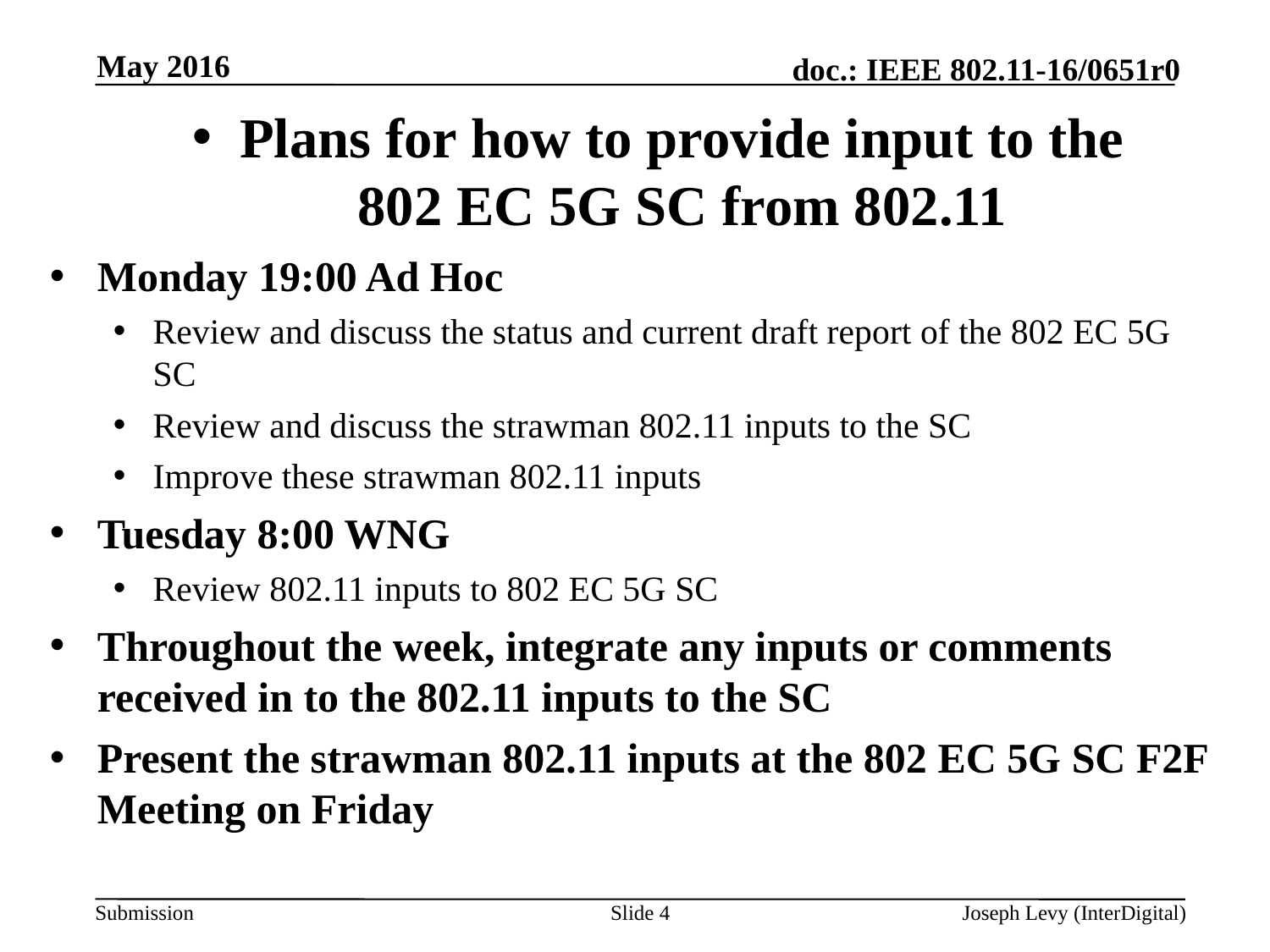

May 2016
# Plans for how to provide input to the 802 EC 5G SC from 802.11
Monday 19:00 Ad Hoc
Review and discuss the status and current draft report of the 802 EC 5G SC
Review and discuss the strawman 802.11 inputs to the SC
Improve these strawman 802.11 inputs
Tuesday 8:00 WNG
Review 802.11 inputs to 802 EC 5G SC
Throughout the week, integrate any inputs or comments received in to the 802.11 inputs to the SC
Present the strawman 802.11 inputs at the 802 EC 5G SC F2F Meeting on Friday

Slide 4
Joseph Levy (InterDigital)